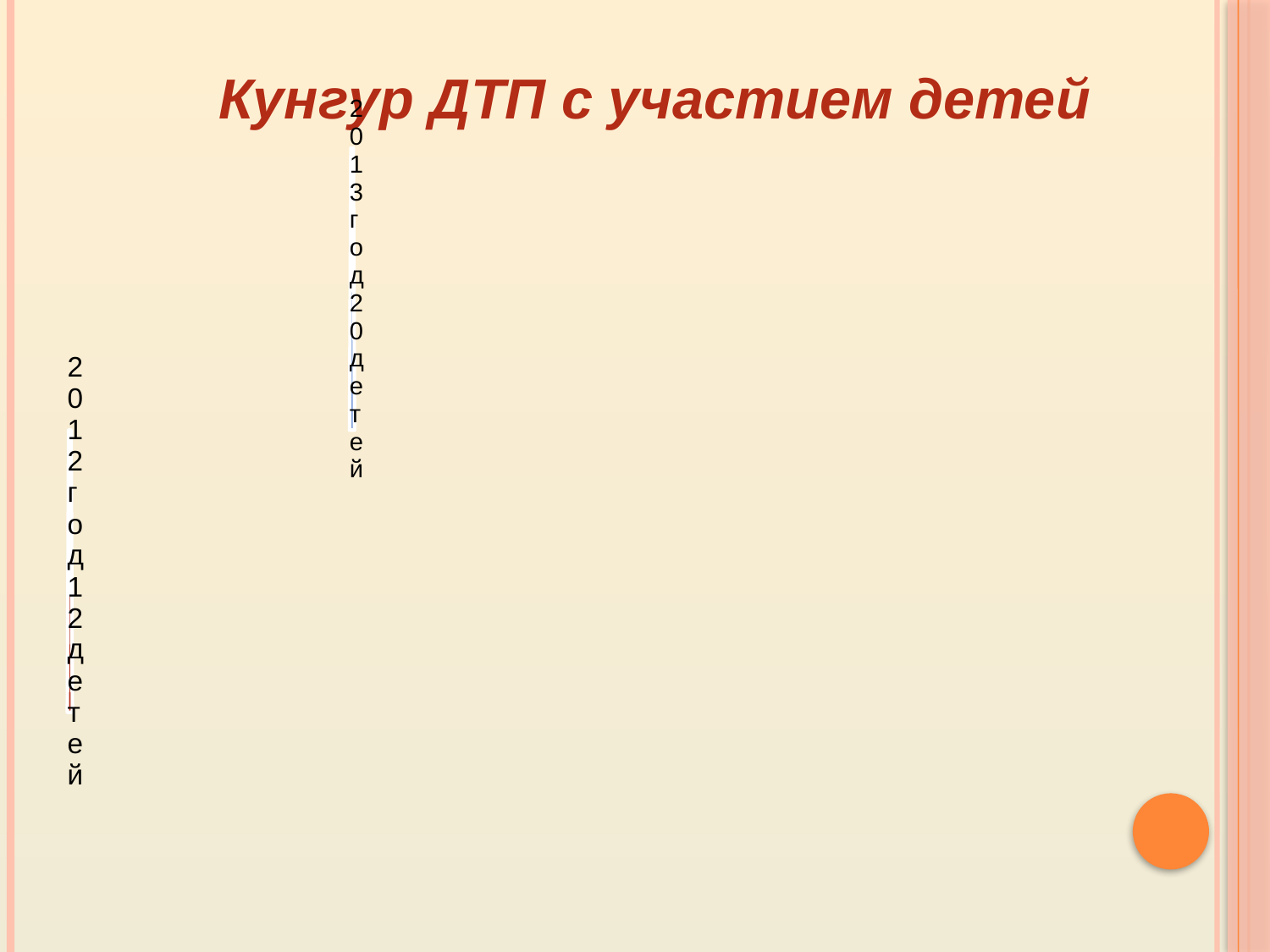

Кунгур ДТП с участием детей
20детей
2012год
12детей